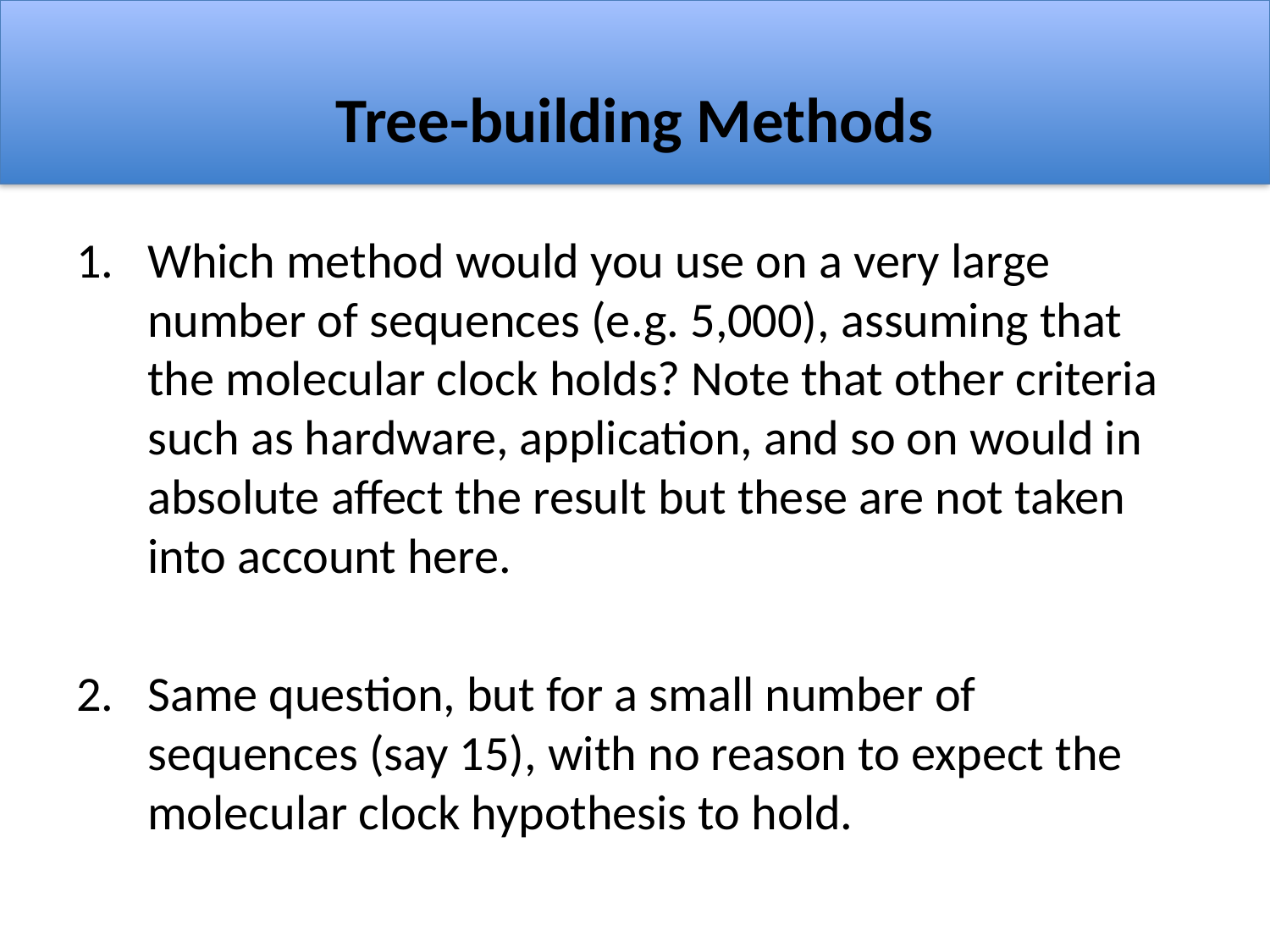

# Tree-building Methods
Which method would you use on a very large number of sequences (e.g. 5,000), assuming that the molecular clock holds? Note that other criteria such as hardware, application, and so on would in absolute affect the result but these are not taken into account here.

Same question, but for a small number of sequences (say 15), with no reason to expect the molecular clock hypothesis to hold.